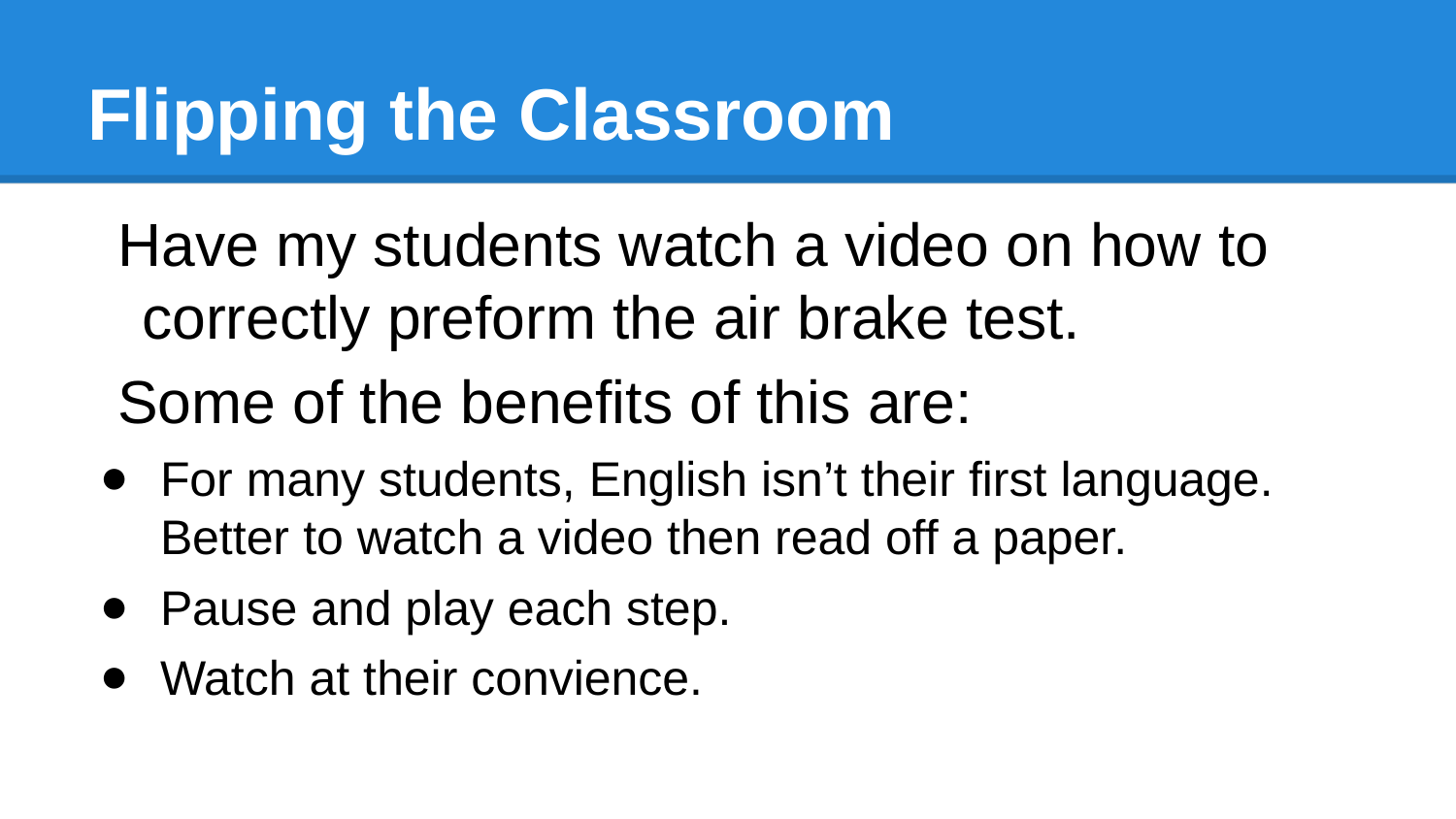

# Flipping the Classroom
Have my students watch a video on how to correctly preform the air brake test.
Some of the benefits of this are:
For many students, English isn’t their first language. Better to watch a video then read off a paper.
Pause and play each step.
Watch at their convience.